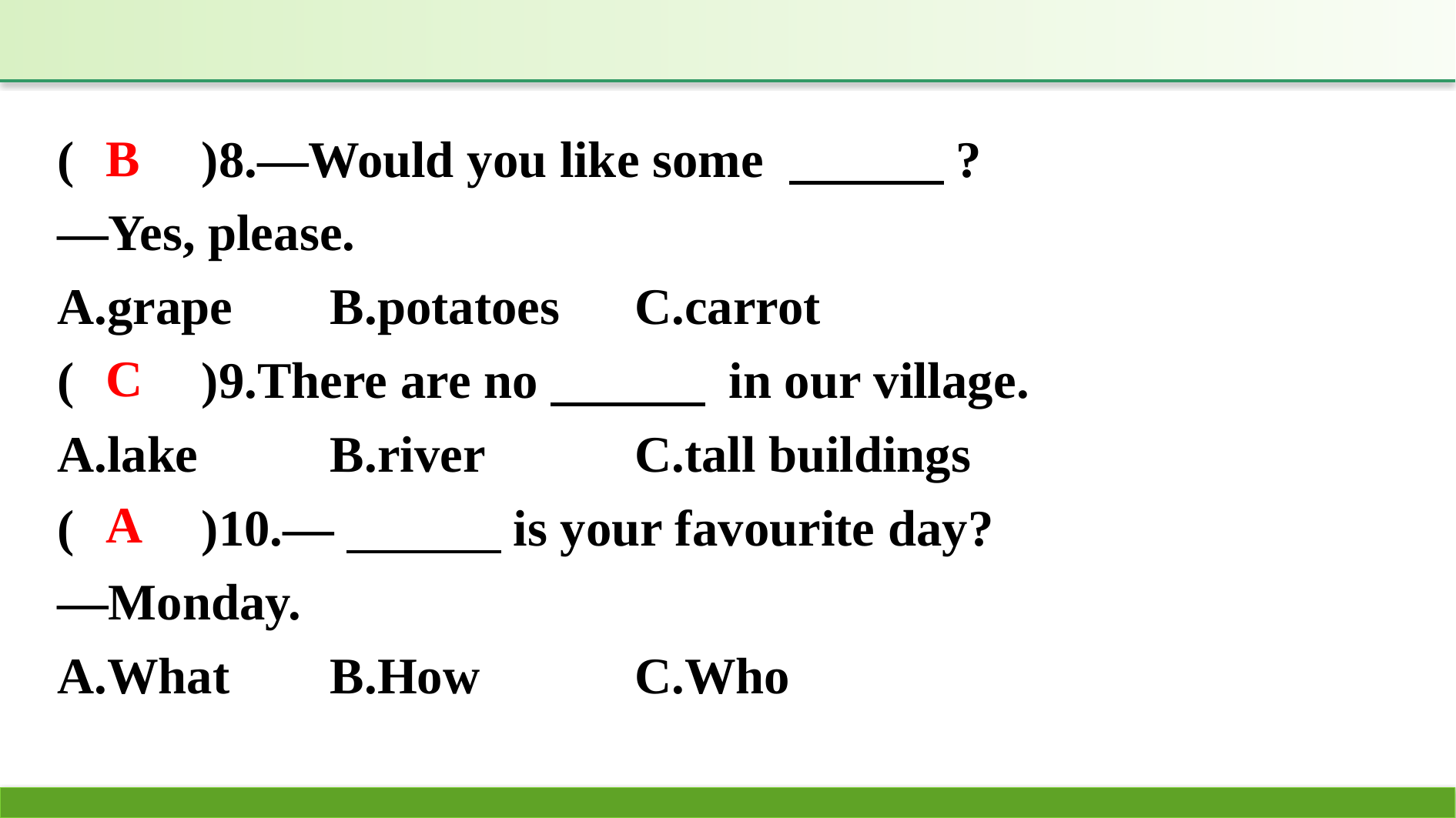

(　　)8.—Would you like some 　　　?
—Yes, please.
A.grape	B.potatoes		C.carrot
(　　)9.There are no　　　 in our village.
A.lake		B.river		C.tall buildings
(　　)10.—　　　is your favourite day?
—Monday.
A.What	B.How		C.Who
B
C
A